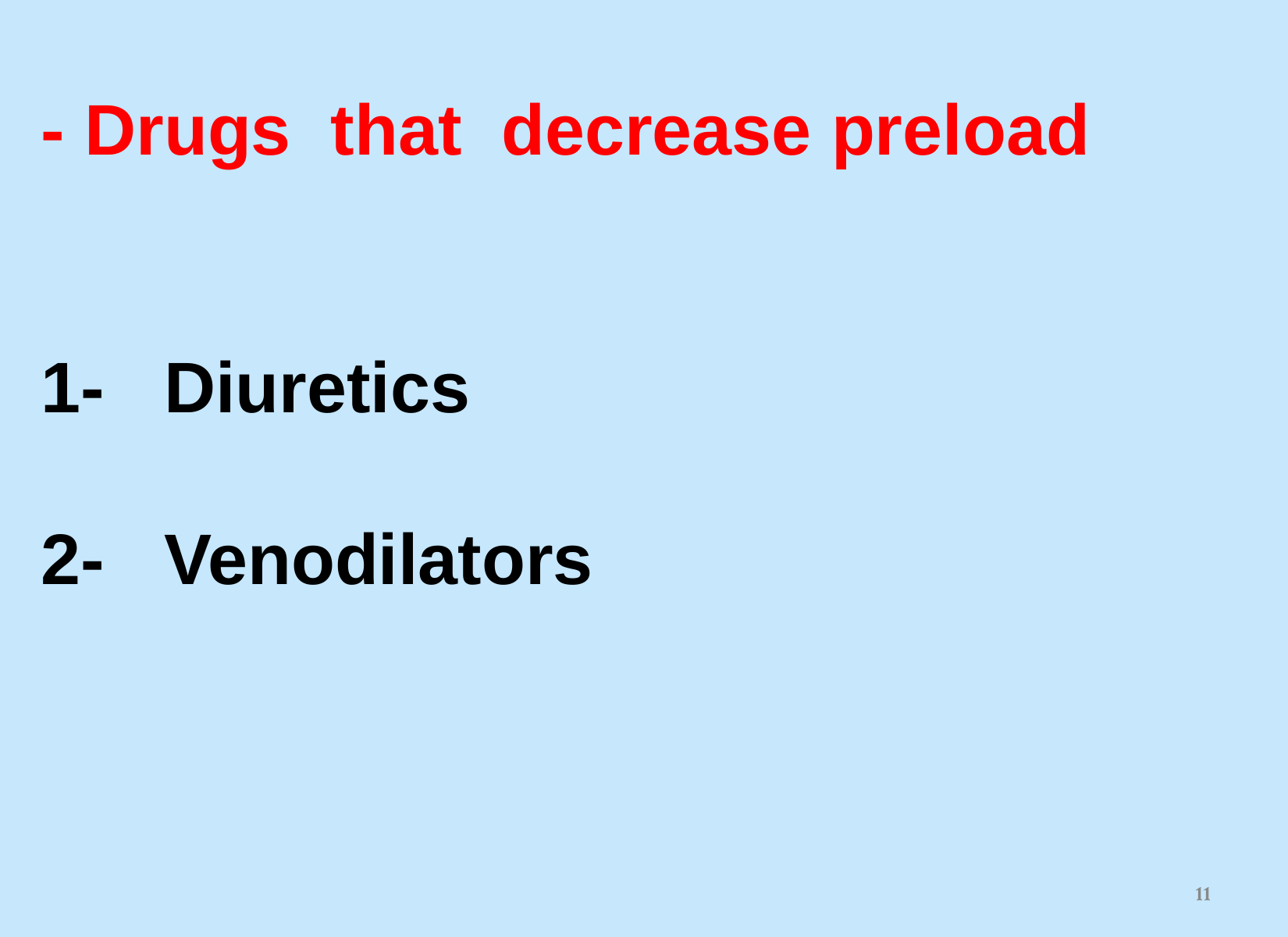

- Drugs  that  decrease preload

1-   Diuretics

2-   Venodilators

11